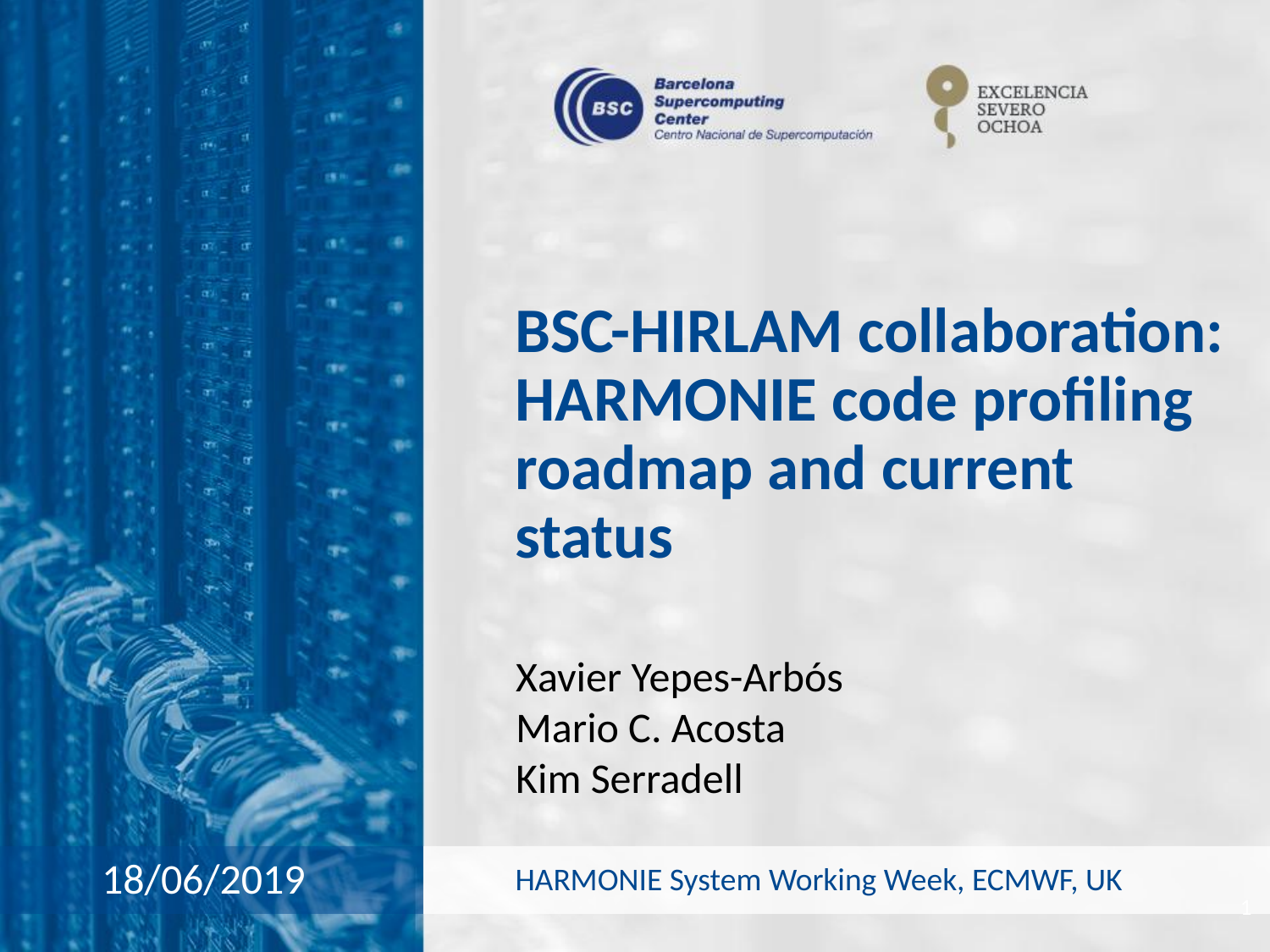

# BSC-HIRLAM collaboration: HARMONIE code profiling roadmap and current status
Xavier Yepes-Arbós
Mario C. Acosta
Kim Serradell
HARMONIE System Working Week, ECMWF, UK
18/06/2019
1